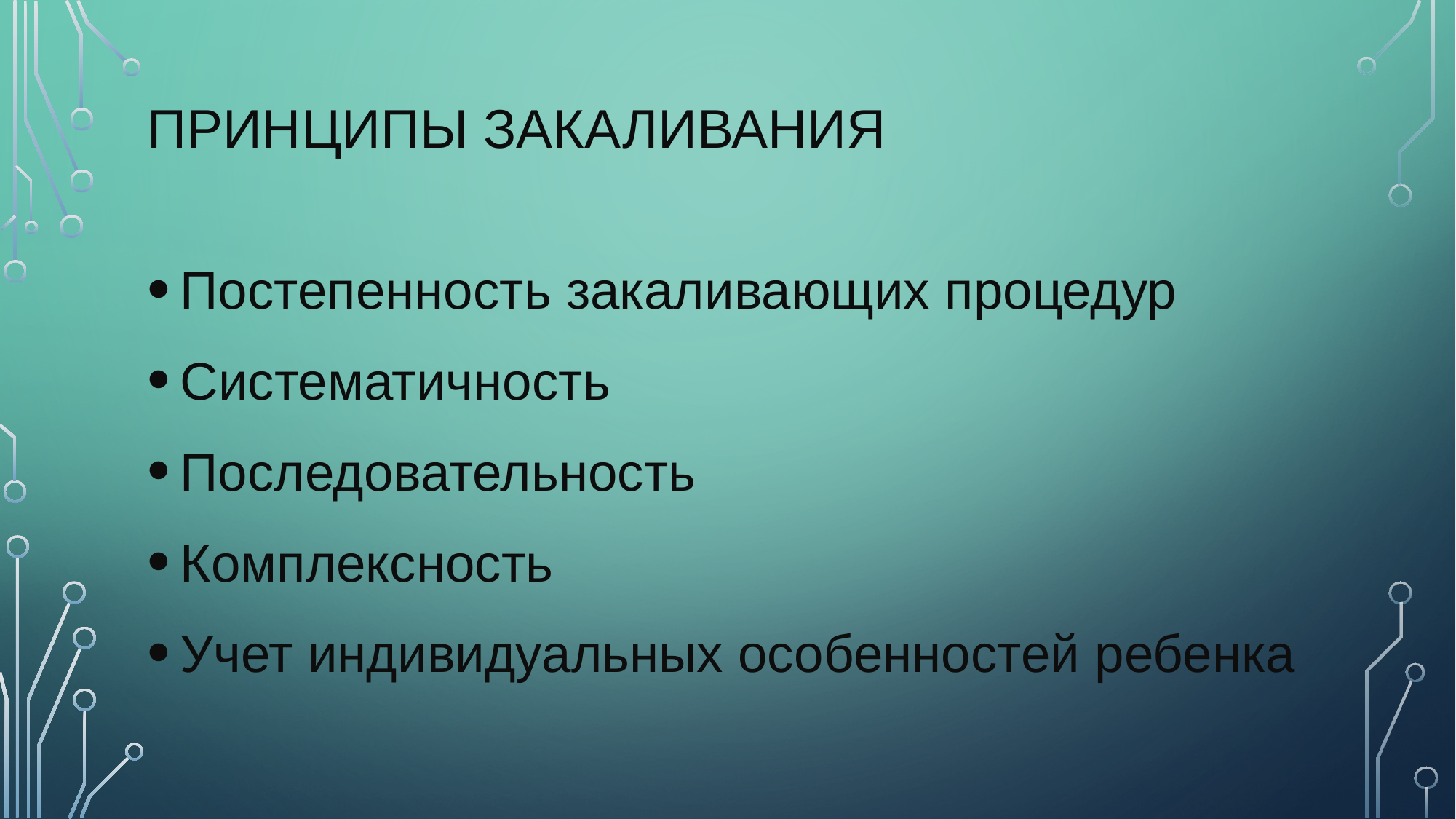

# Принципы закаливания

Постепенность закаливающих процедур
Систематичность
Последовательность
Комплексность
Учет индивидуальных особенностей ребенка